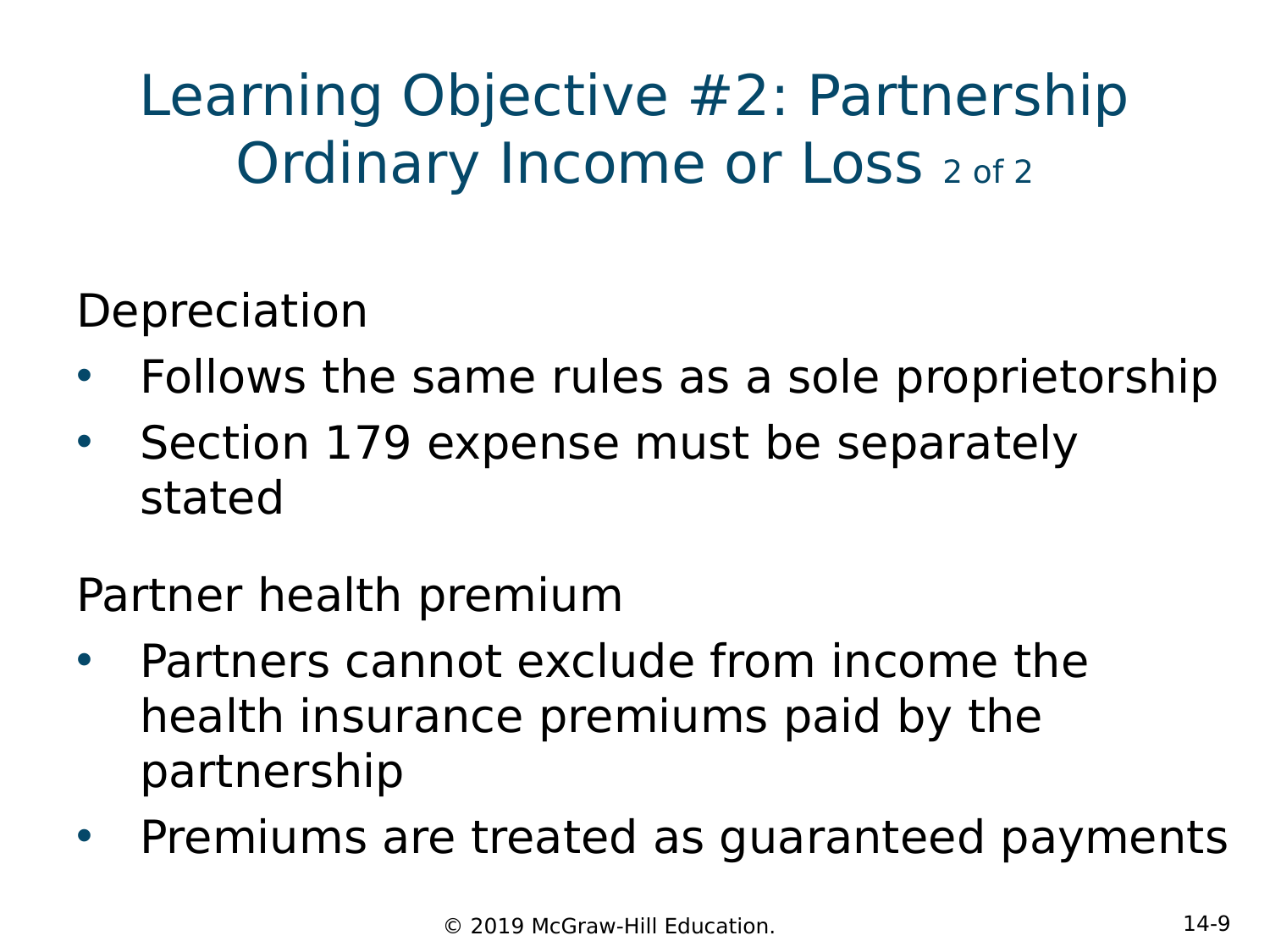

# Learning Objective #2: Partnership Ordinary Income or Loss 2 of 2
Depreciation
Follows the same rules as a sole proprietorship
Section 179 expense must be separately stated
Partner health premium
Partners cannot exclude from income the health insurance premiums paid by the partnership
Premiums are treated as guaranteed payments